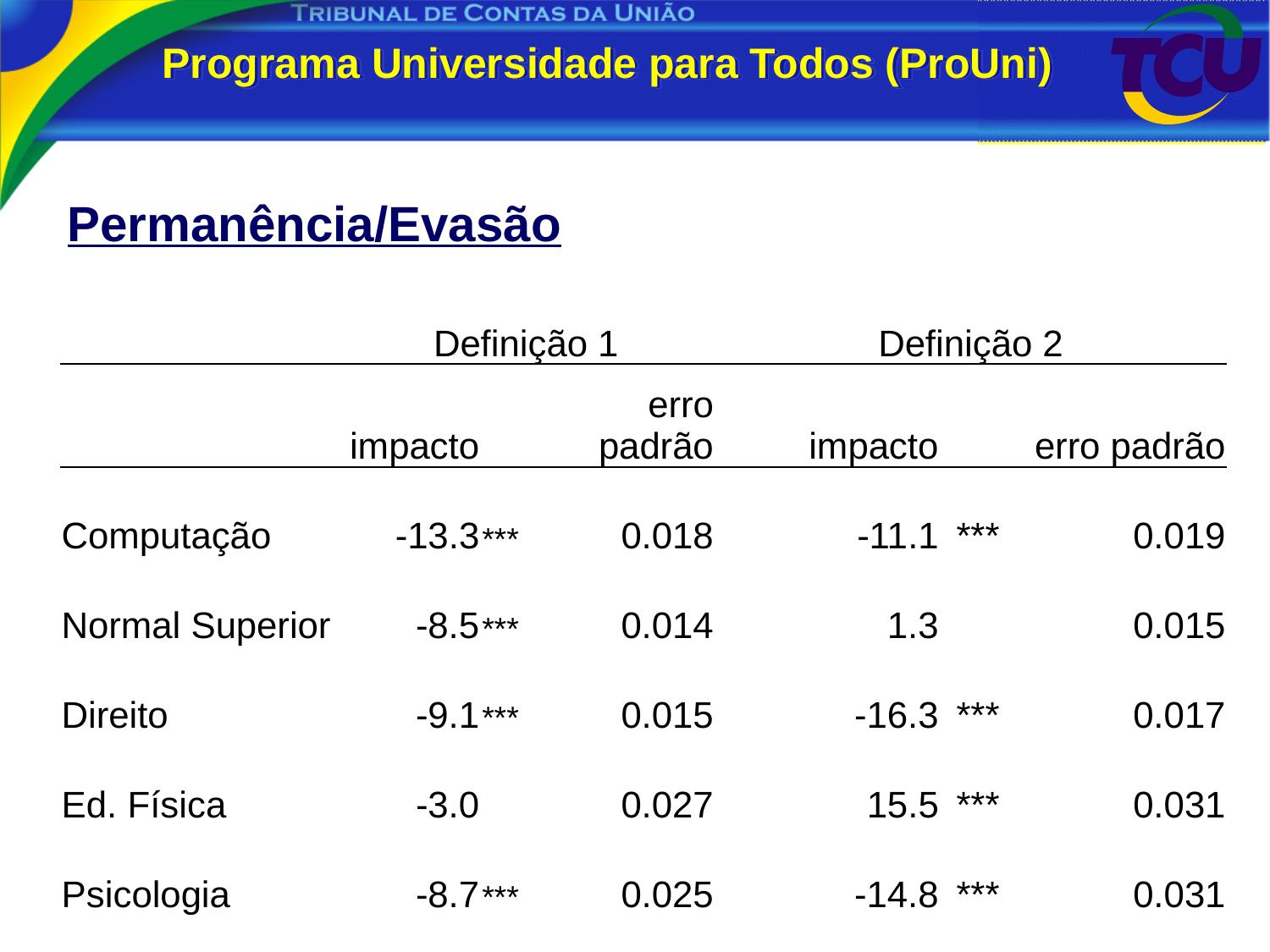

# Programa Universidade para Todos (ProUni)
Permanência/Evasão

|  | Definição 1 |  |  | Definição 2 |  |  |
| --- | --- | --- | --- | --- | --- | --- |
|  | impacto |  | erro padrão | impacto |  | erro padrão |
| Computação | -13.3 | \*\*\* | 0.018 | -11.1 | \*\*\* | 0.019 |
| Normal Superior | -8.5 | \*\*\* | 0.014 | 1.3 |  | 0.015 |
| Direito | -9.1 | \*\*\* | 0.015 | -16.3 | \*\*\* | 0.017 |
| Ed. Física | -3.0 |  | 0.027 | 15.5 | \*\*\* | 0.031 |
| Psicologia | -8.7 | \*\*\* | 0.025 | -14.8 | \*\*\* | 0.031 |